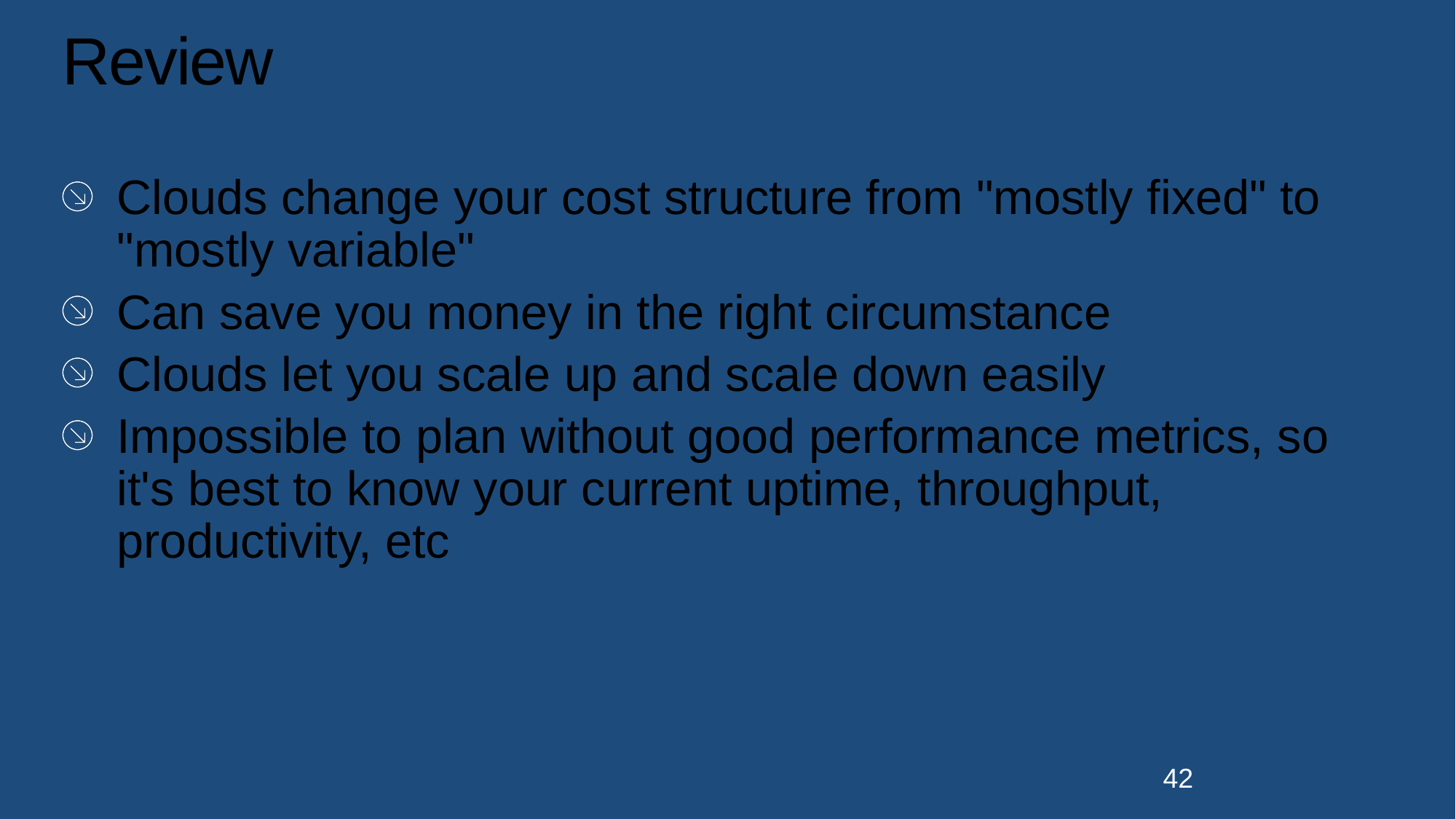

# Review
Clouds change your cost structure from "mostly fixed" to "mostly variable"
Can save you money in the right circumstance
Clouds let you scale up and scale down easily
Impossible to plan without good performance metrics, so it's best to know your current uptime, throughput, productivity, etc
42